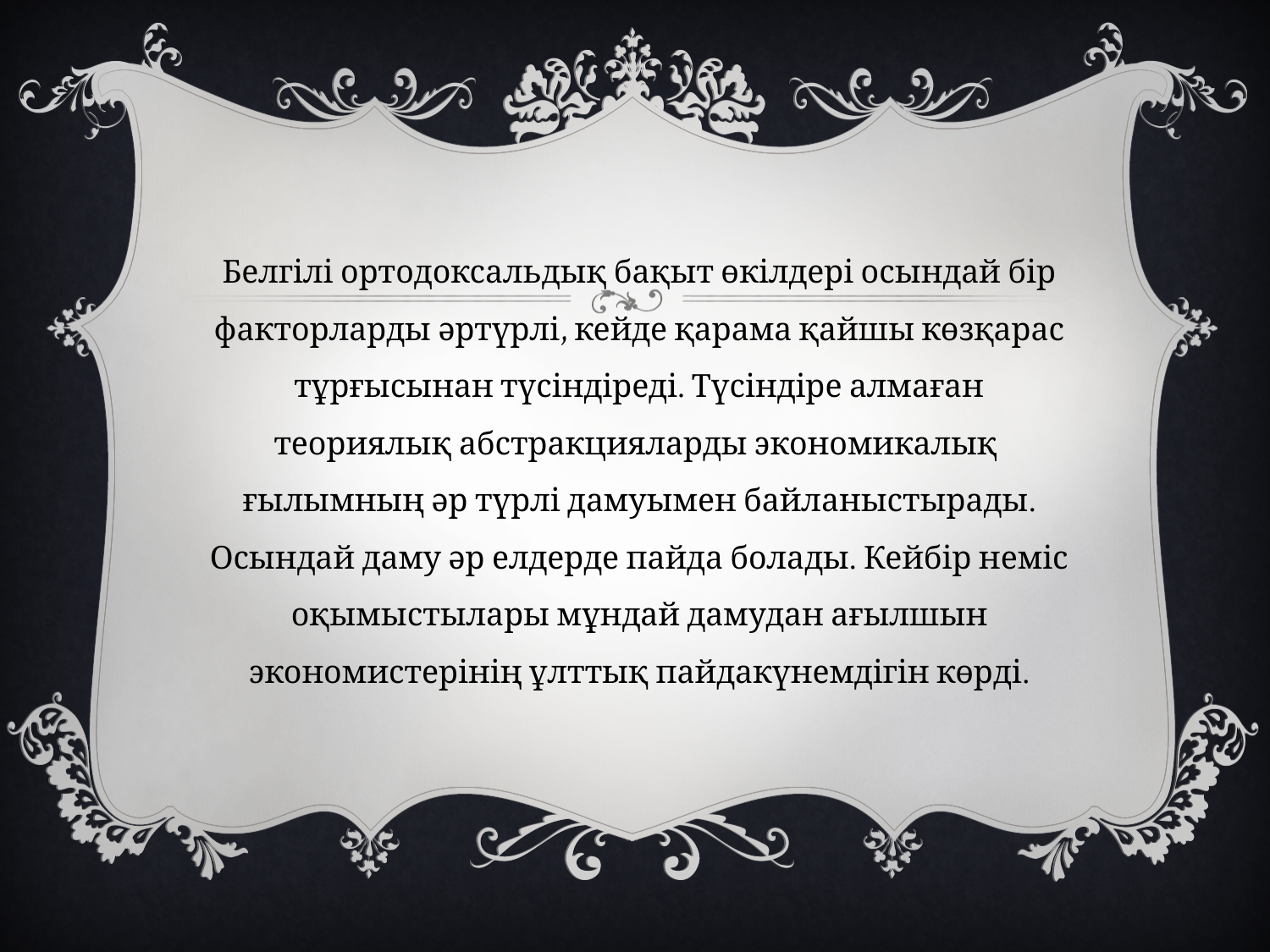

Белгілі ортодоксальдық бақыт өкілдері осындай бір факторларды әртүрлі, кейде қарама қайшы көзқарас тұрғысынан түсіндіреді. Түсіндіре алмаған теориялық абстракцияларды экономикалық  ғылымның әр түрлі дамуымен байланыстырады. Осындай даму әр елдерде пайда болады. Кейбір неміс оқымыстылары мұндай дамудан ағылшын экономистерінің ұлттық пайдакүнемдігін көрді.